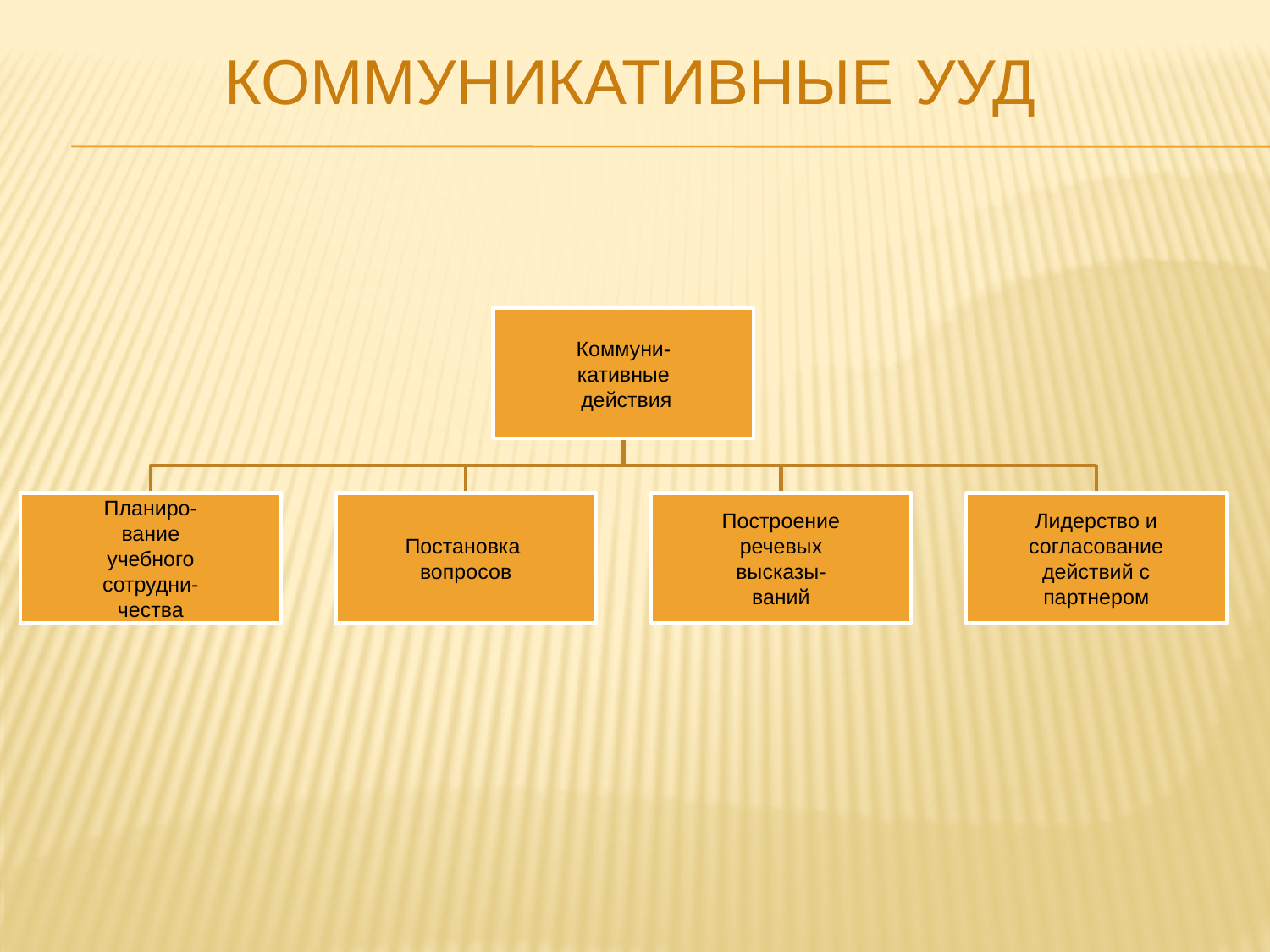

# Коммуникативные УУД
Коммуни-
кативные
 действия
Планиро-
вание
учебного
сотрудни-
чества
Постановка
вопросов
Построение
речевых
высказы-
ваний
Лидерство и
согласование
действий с
партнером